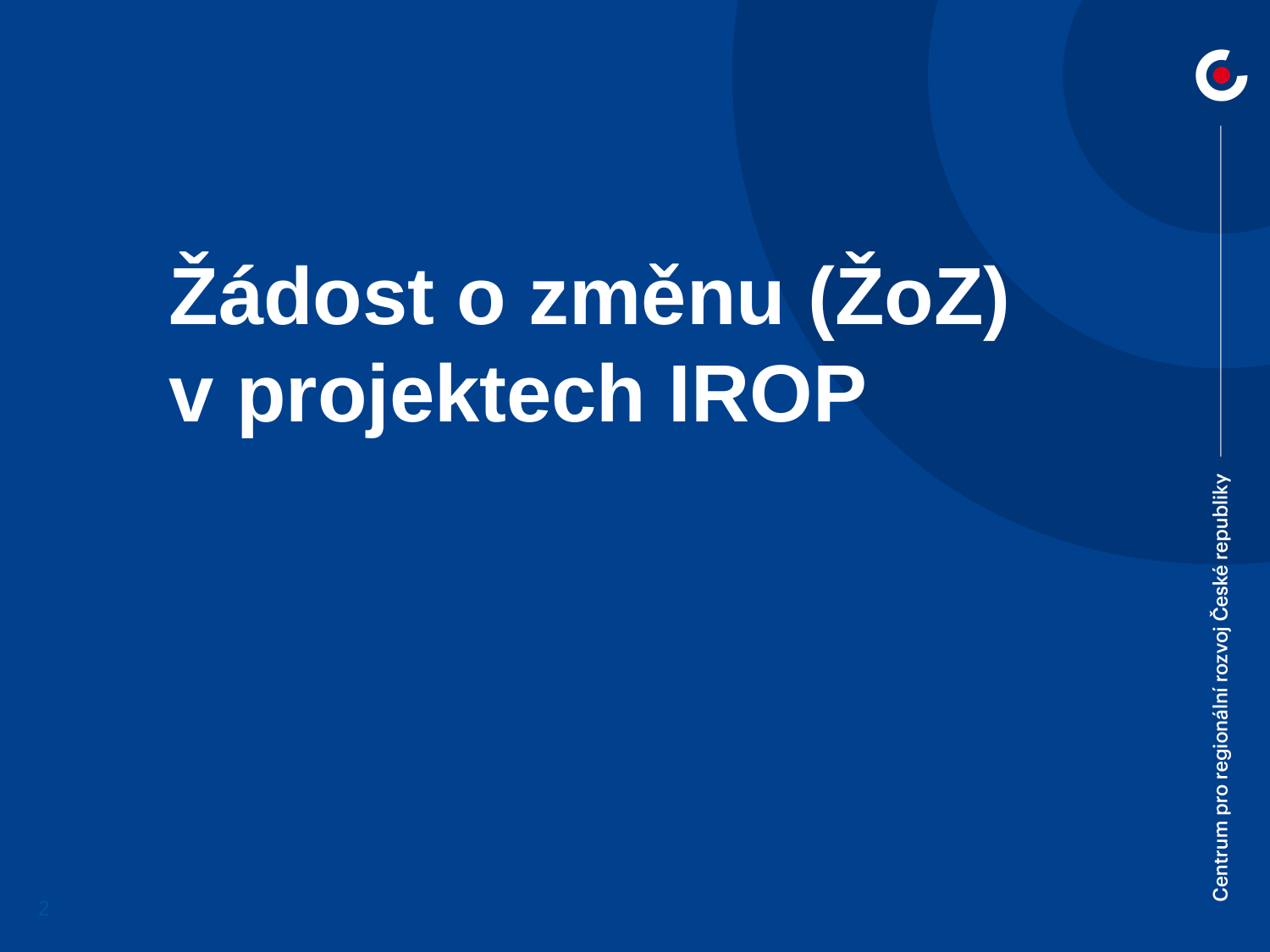

Žádost o změnu (ŽoZ) v projektech IROP
2